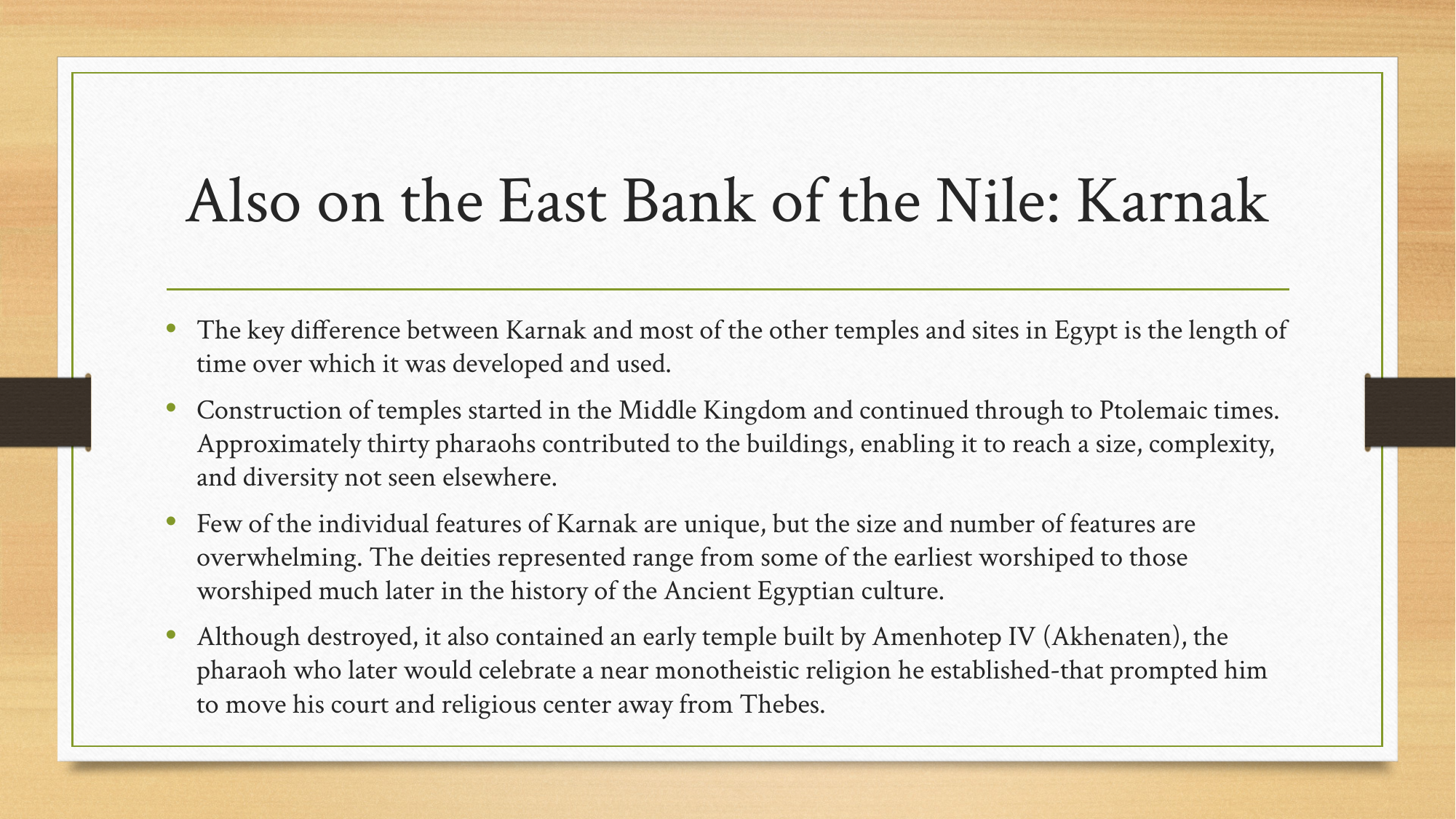

# Also on the East Bank of the Nile: Karnak
The key difference between Karnak and most of the other temples and sites in Egypt is the length of time over which it was developed and used.
Construction of temples started in the Middle Kingdom and continued through to Ptolemaic times. Approximately thirty pharaohs contributed to the buildings, enabling it to reach a size, complexity, and diversity not seen elsewhere.
Few of the individual features of Karnak are unique, but the size and number of features are overwhelming. The deities represented range from some of the earliest worshiped to those worshiped much later in the history of the Ancient Egyptian culture.
Although destroyed, it also contained an early temple built by Amenhotep IV (Akhenaten), the pharaoh who later would celebrate a near monotheistic religion he established-that prompted him to move his court and religious center away from Thebes.